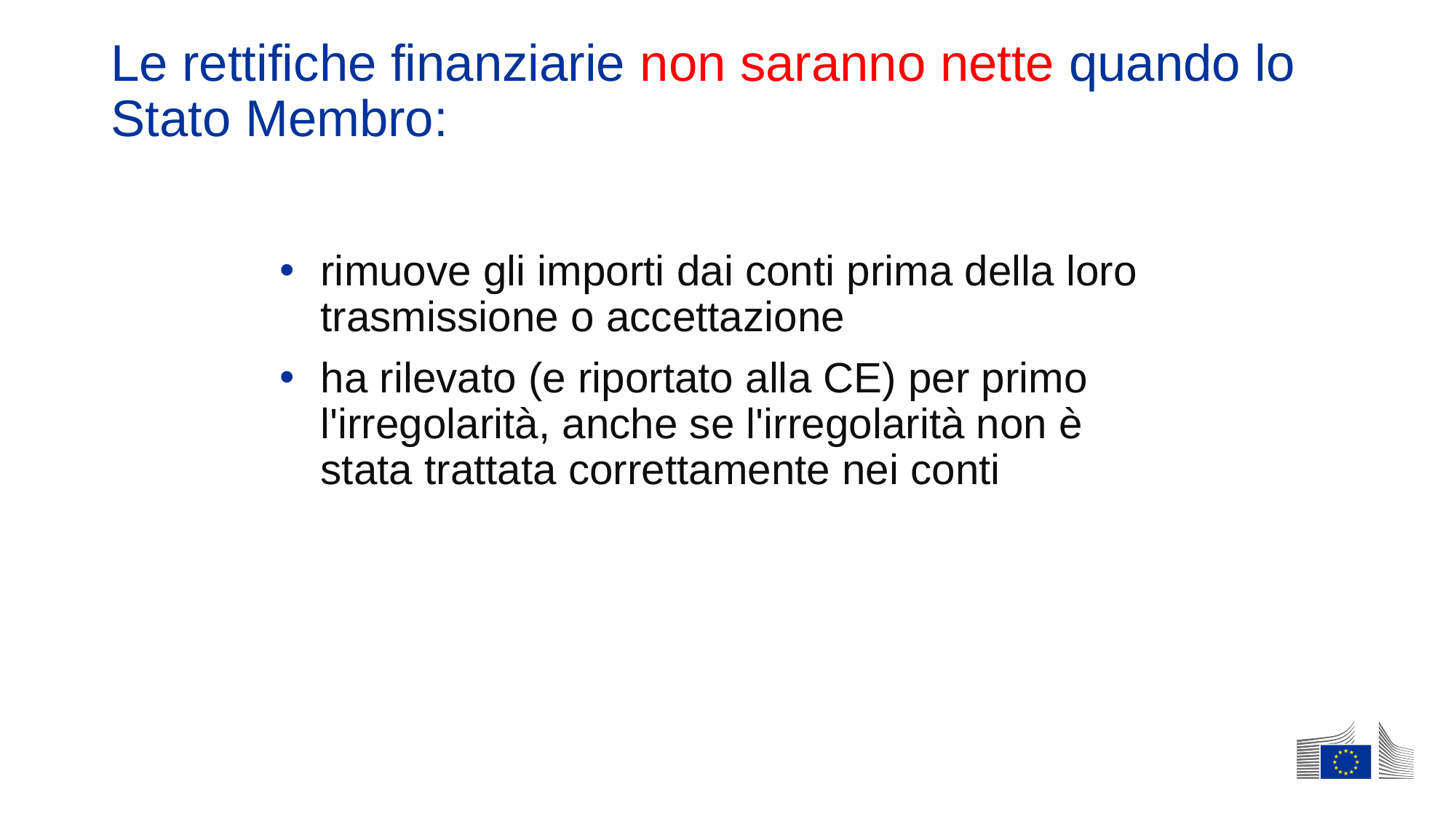

# Le rettifiche finanziarie non saranno nette quando lo Stato Membro:
rimuove gli importi dai conti prima della loro trasmissione o accettazione
ha rilevato (e riportato alla CE) per primo l'irregolarità, anche se l'irregolarità non è stata trattata correttamente nei conti